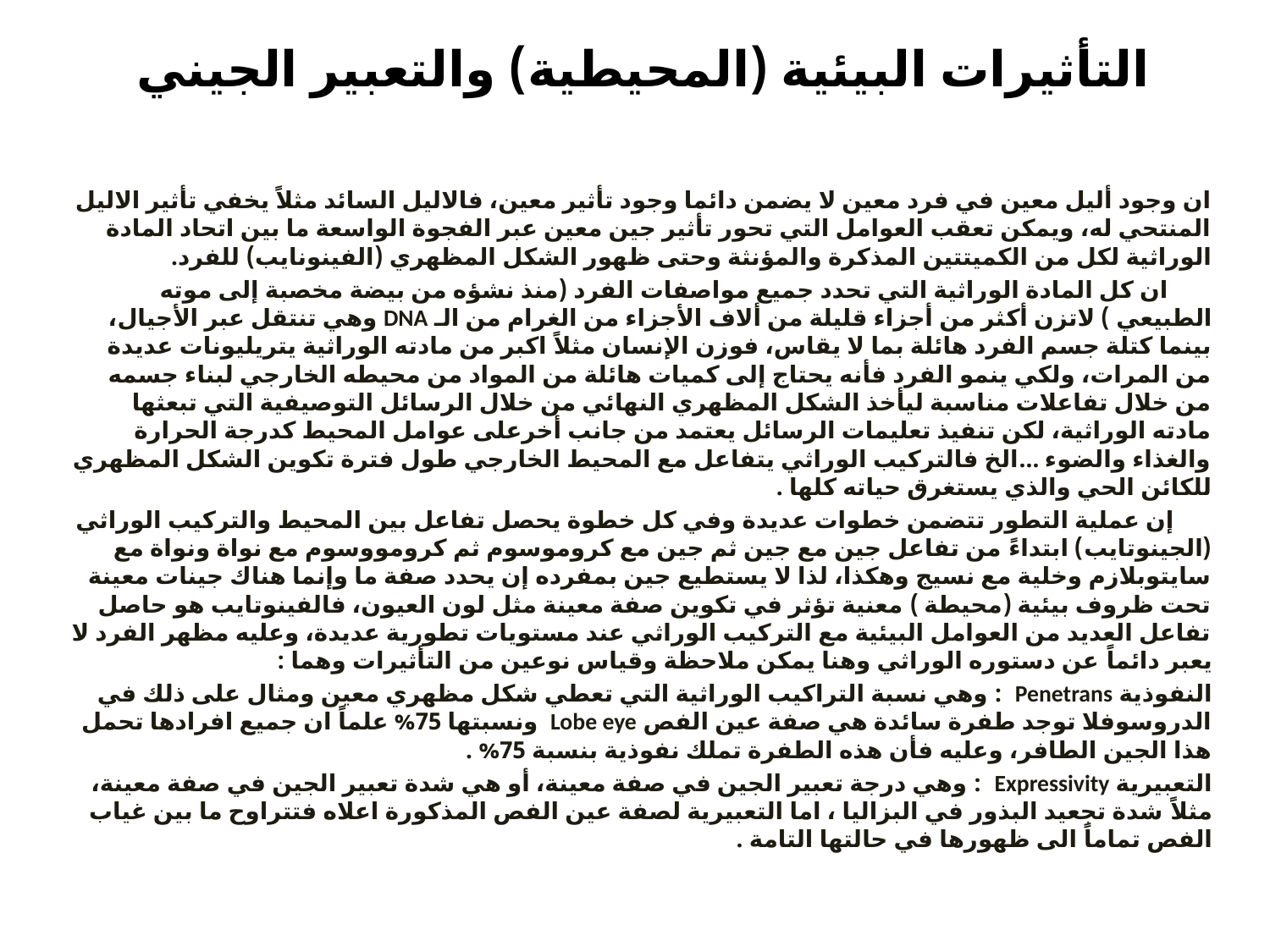

# التأثيرات البيئية (المحيطية) والتعبير الجيني

ان وجود أليل معين في فرد معين لا يضمن دائما وجود تأثير معين، فالاليل السائد مثلاً يخفي تأثير الاليل المنتحي له، ويمكن تعقب العوامل التي تحور تأثير جين معين عبر الفجوة الواسعة ما بين اتحاد المادة الوراثية لكل من الكميتتين المذكرة والمؤنثة وحتى ظهور الشكل المظهري (الفينونايب) للفرد.
       ان كل المادة الوراثية التي تحدد جميع مواصفات الفرد (منذ نشؤه من بيضة مخصبة إلى موته الطبيعي ) لاتزن أكثر من أجزاء قليلة من ألاف الأجزاء من الغرام من الـ DNA وهي تنتقل عبر الأجيال، بينما كتلة جسم الفرد هائلة بما لا يقاس، فوزن الإنسان مثلاً اكبر من مادته الوراثية يتريليونات عديدة من المرات، ولكي ينمو الفرد فأنه يحتاج إلى كميات هائلة من المواد من محيطه الخارجي لبناء جسمه من خلال تفاعلات مناسبة ليأخذ الشكل المظهري النهائي من خلال الرسائل التوصيفية التي تبعثها مادته الوراثية، لكن تنفيذ تعليمات الرسائل يعتمد من جانب أخرعلى عوامل المحيط كدرجة الحرارة والغذاء والضوء ...الخ فالتركيب الوراثي يتفاعل مع المحيط الخارجي طول فترة تكوين الشكل المظهري للكائن الحي والذي يستغرق حياته كلها .
      إن عملية التطور تتضمن خطوات عديدة وفي كل خطوة يحصل تفاعل بين المحيط والتركيب الوراثي (الجينوتايب) ابتداءً من تفاعل جين مع جين ثم جين مع كروموسوم ثم كرومووسوم مع نواة ونواة مع سايتوبلازم وخلية مع نسيج وهكذا، لذا لا يستطيع جين بمفرده إن يحدد صفة ما وإنما هناك جينات معينة تحت ظروف بيئية (محيطة ) معنية تؤثر في تكوين صفة معينة مثل لون العيون، فالفينوتايب هو حاصل تفاعل العديد من العوامل البيئية مع التركيب الوراثي عند مستويات تطورية عديدة، وعليه مظهر الفرد لا يعبر دائماً عن دستوره الوراثي وهنا يمكن ملاحظة وقياس نوعين من التأثيرات وهما :
النفوذية Penetrans  : وهي نسبة التراكيب الوراثية التي تعطي شكل مظهري معين ومثال على ذلك في الدروسوفلا توجد طفرة سائدة هي صفة عين الفص Lobe eye  ونسبتها 75% علماً ان جميع افرادها تحمل هذا الجين الطافر، وعليه فأن هذه الطفرة تملك نفوذية بنسبة 75% .
التعبيرية Expressivity  : وهي درجة تعبير الجين في صفة معينة، أو هي شدة تعبير الجين في صفة معينة، مثلاً شدة تجعيد البذور في البزاليا ، اما التعبيرية لصفة عين الفص المذكورة اعلاه فتتراوح ما بين غياب الفص تماماً الى ظهورها في حالتها التامة .